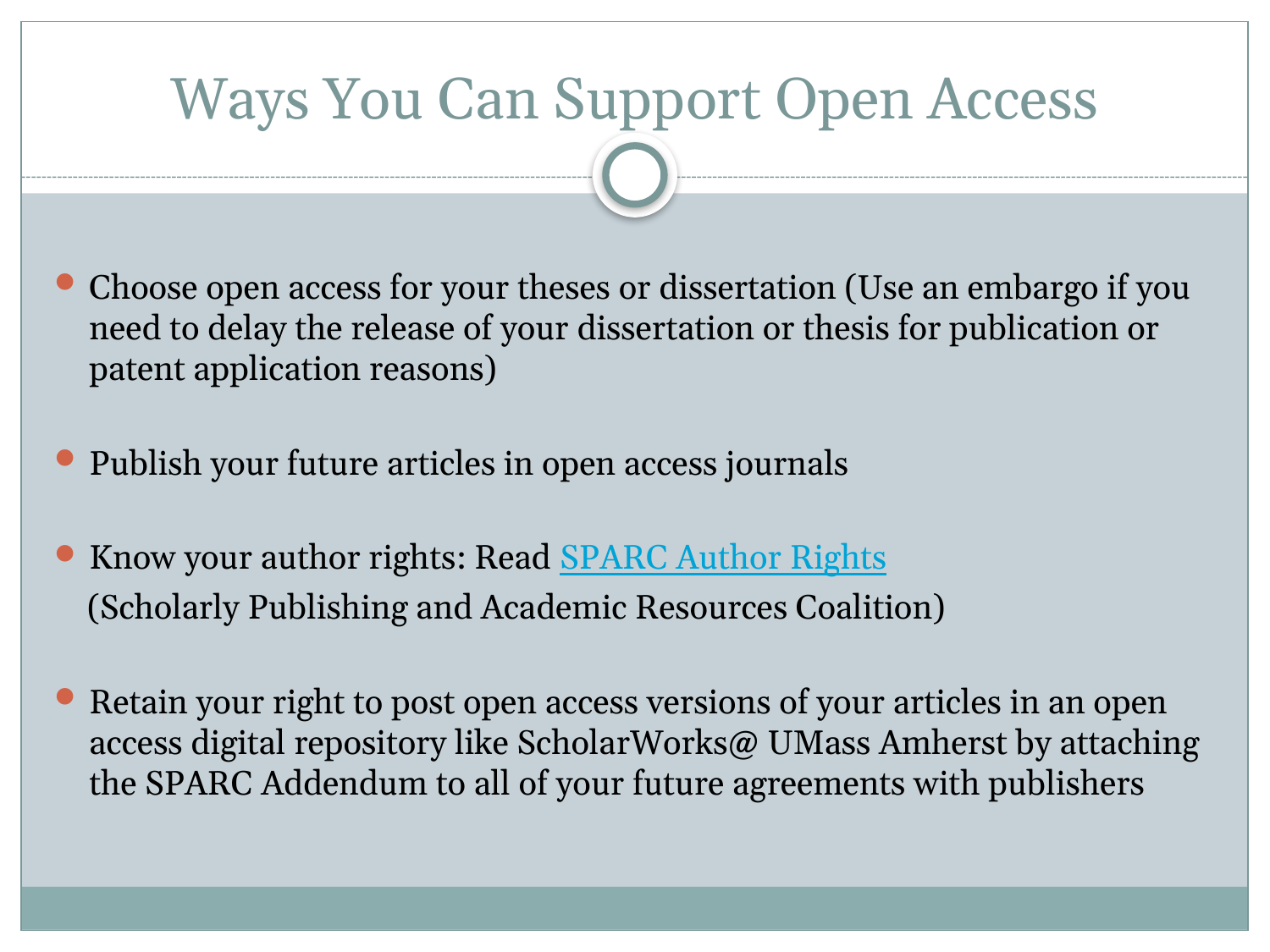

# Ways You Can Support Open Access

Choose open access for your theses or dissertation (Use an embargo if you need to delay the release of your dissertation or thesis for publication or patent application reasons)

Publish your future articles in open access journals

Know your author rights: Read SPARC Author Rights
    (Scholarly Publishing and Academic Resources Coalition)

Retain your right to post open access versions of your articles in an open access digital repository like ScholarWorks@ UMass Amherst by attaching the SPARC Addendum to all of your future agreements with publishers